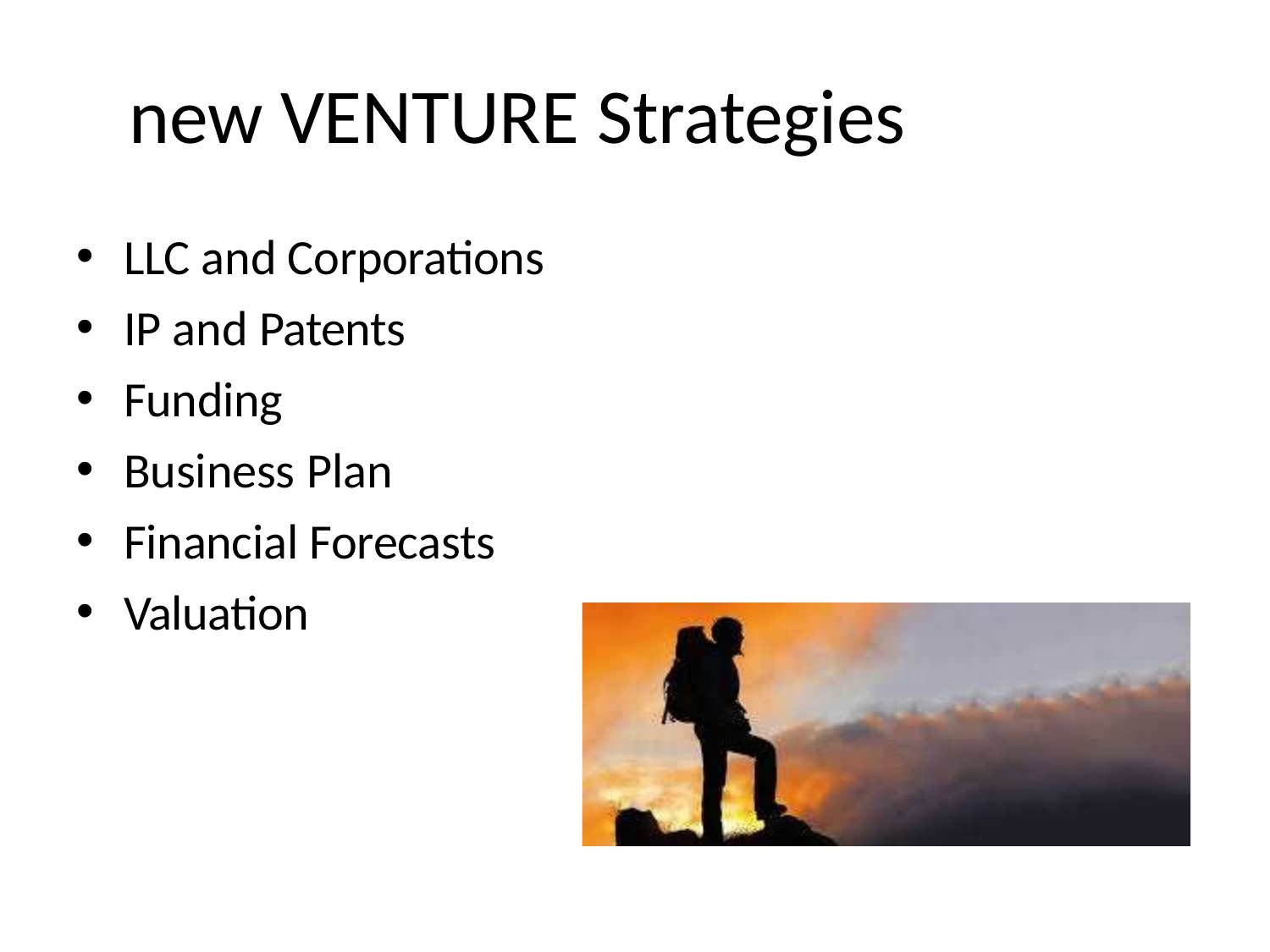

# new VENTURE Strategies
LLC and Corporations
IP and Patents
Funding
Business Plan
Financial Forecasts
Valuation